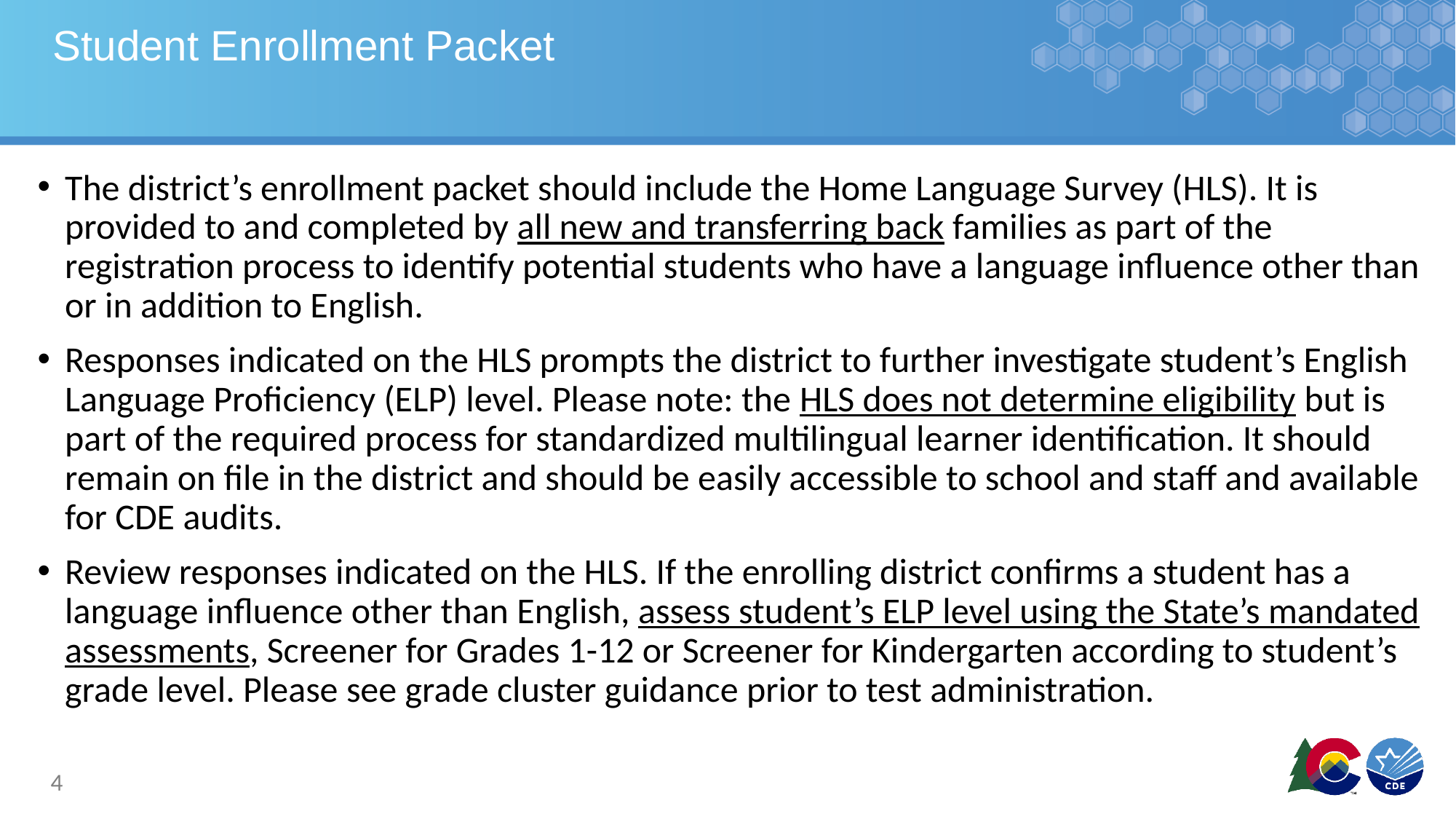

# Student Enrollment Packet
The district’s enrollment packet should include the Home Language Survey (HLS). It is provided to and completed by all new and transferring back families as part of the registration process to identify potential students who have a language influence other than or in addition to English.
Responses indicated on the HLS prompts the district to further investigate student’s English Language Proficiency (ELP) level. Please note: the HLS does not determine eligibility but is part of the required process for standardized multilingual learner identification. It should remain on file in the district and should be easily accessible to school and staff and available for CDE audits.
Review responses indicated on the HLS. If the enrolling district confirms a student has a language influence other than English, assess student’s ELP level using the State’s mandated assessments, Screener for Grades 1-12 or Screener for Kindergarten according to student’s grade level. Please see grade cluster guidance prior to test administration.
4